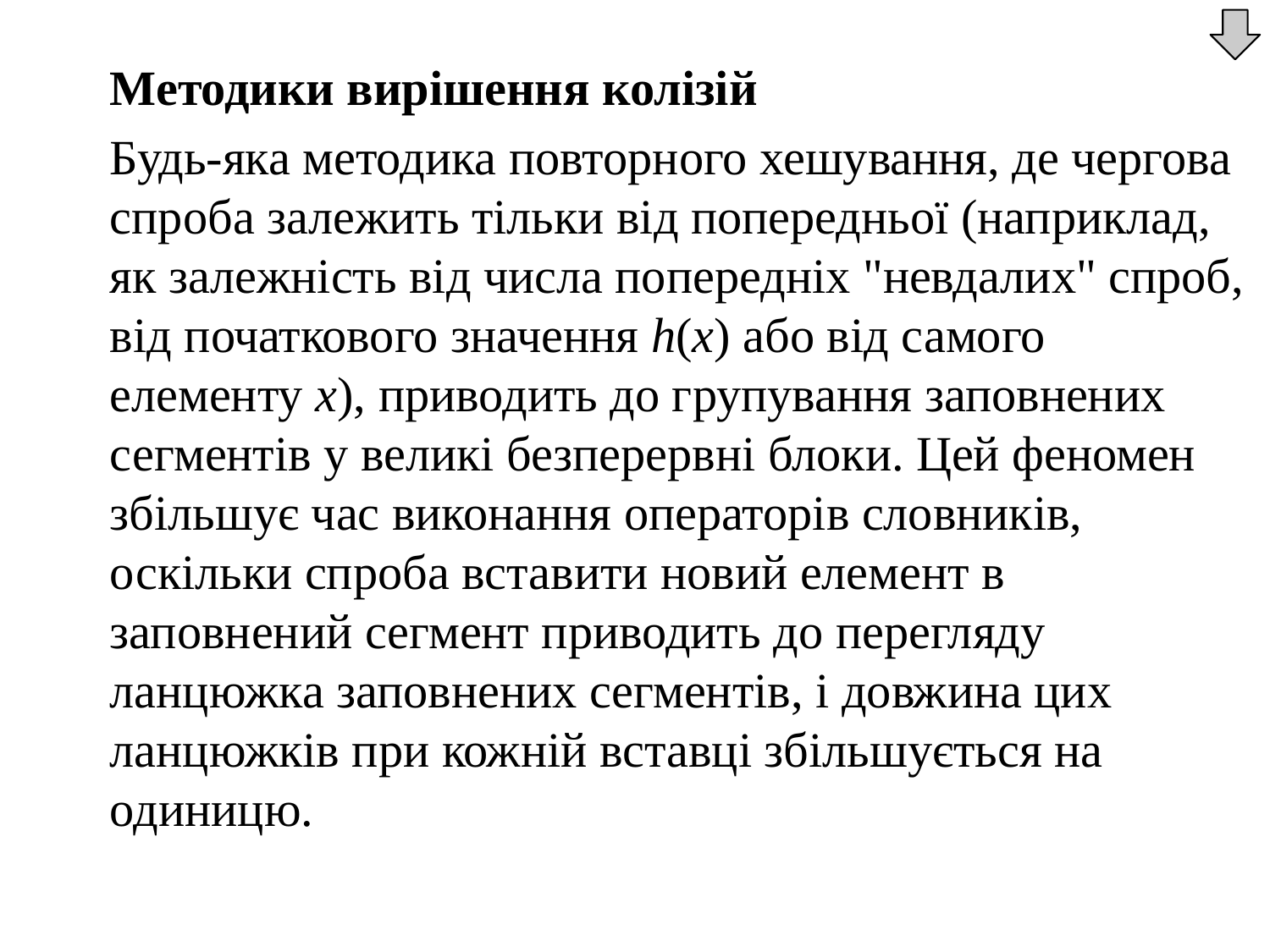

Методики вирішення колізій
	Будь-яка методика повторного хешування, де чергова спроба залежить тільки від попередньої (наприклад, як залежність від числа попередніх "невдалих" спроб, від початкового значення h(x) або від самого елементу х), приводить до групування заповнених сегментів у великі безперервні блоки. Цей феномен збільшує час виконання операторів словників, оскільки спроба вставити новий елемент в заповнений сегмент приводить до перегляду ланцюжка заповнених сегментів, і довжина цих ланцюжків при кожній вставці збільшується на одиницю.